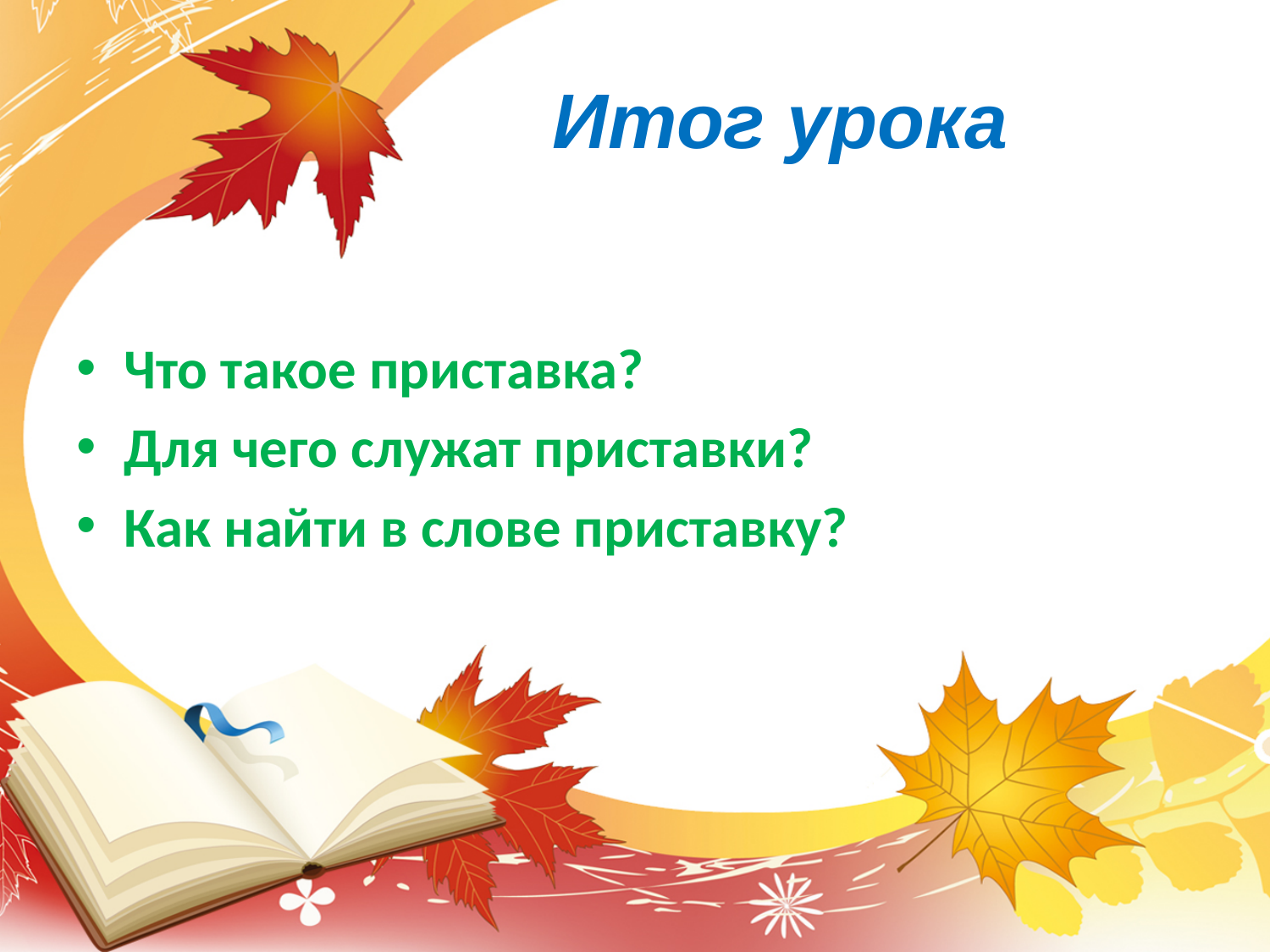

# Итог урока
Что такое приставка?
Для чего служат приставки?
Как найти в слове приставку?